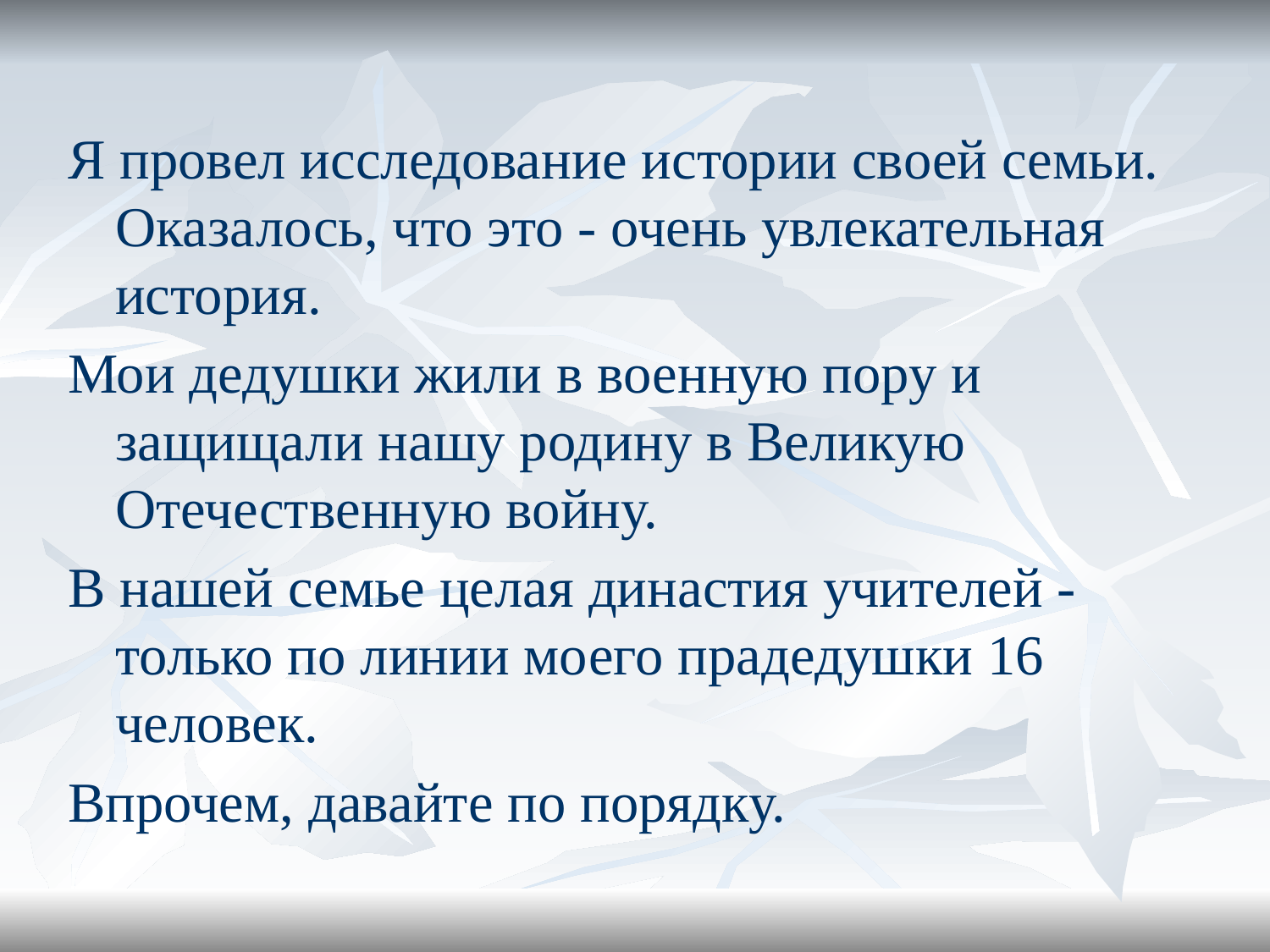

Я провел исследование истории своей семьи. Оказалось, что это - очень увлекательная история.
Мои дедушки жили в военную пору и защищали нашу родину в Великую Отечественную войну.
В нашей семье целая династия учителей - только по линии моего прадедушки 16 человек.
Впрочем, давайте по порядку.